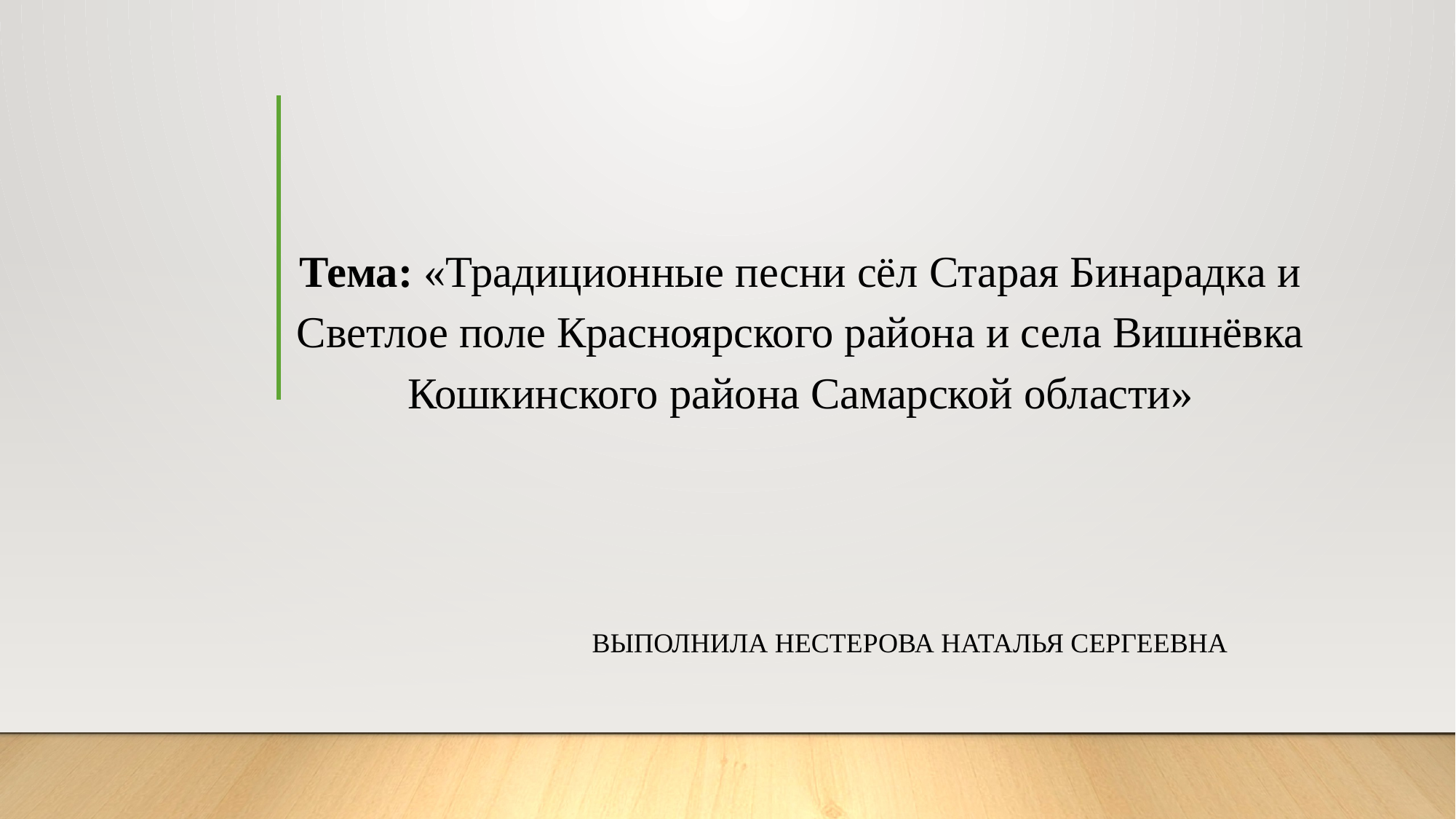

# Тема: «Традиционные песни сёл Старая Бинарадка и Светлое поле Красноярского района и села Вишнёвка Кошкинского района Самарской области»
Выполнила Нестерова Наталья Сергеевна